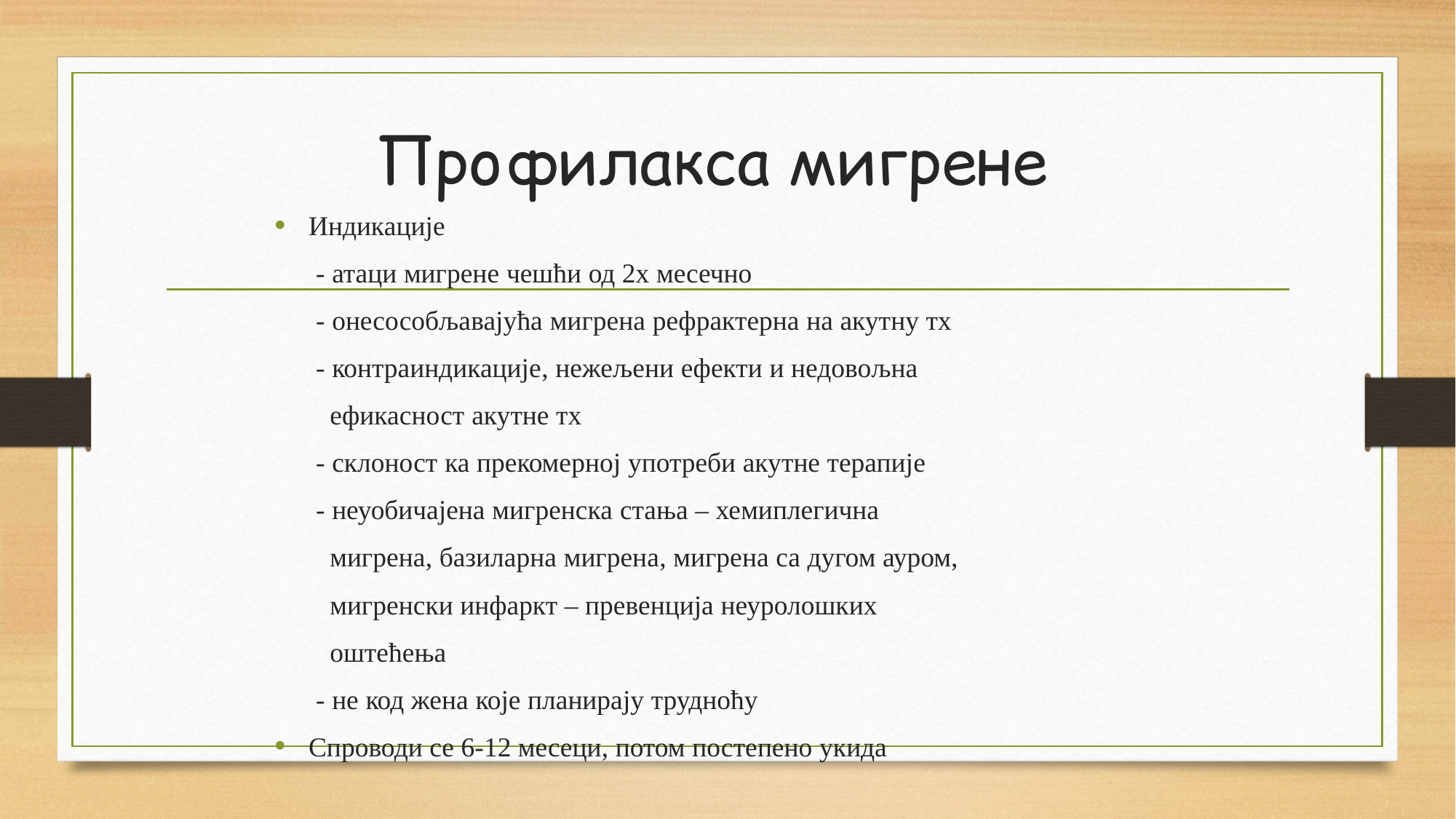

# Профилакса мигрене
Индикације
      - атаци мигрене чешћи од 2x месечно
      - онесособљавајућа мигрена рефрактерна на акутну тх
      - контраиндикације, нежељени ефекти и недовољна
        ефикасност акутне тх
      - склоност ка прекомерној употреби акутне терапије
      - неуобичајена мигренска стања – хемиплегична
        мигрена, базиларна мигрена, мигрена са дугом ауром,
        мигренски инфаркт – превенција неуролошких
        оштећења
      - не код жена које планирају трудноћу
Спроводи се 6-12 месеци, потом постепено укида